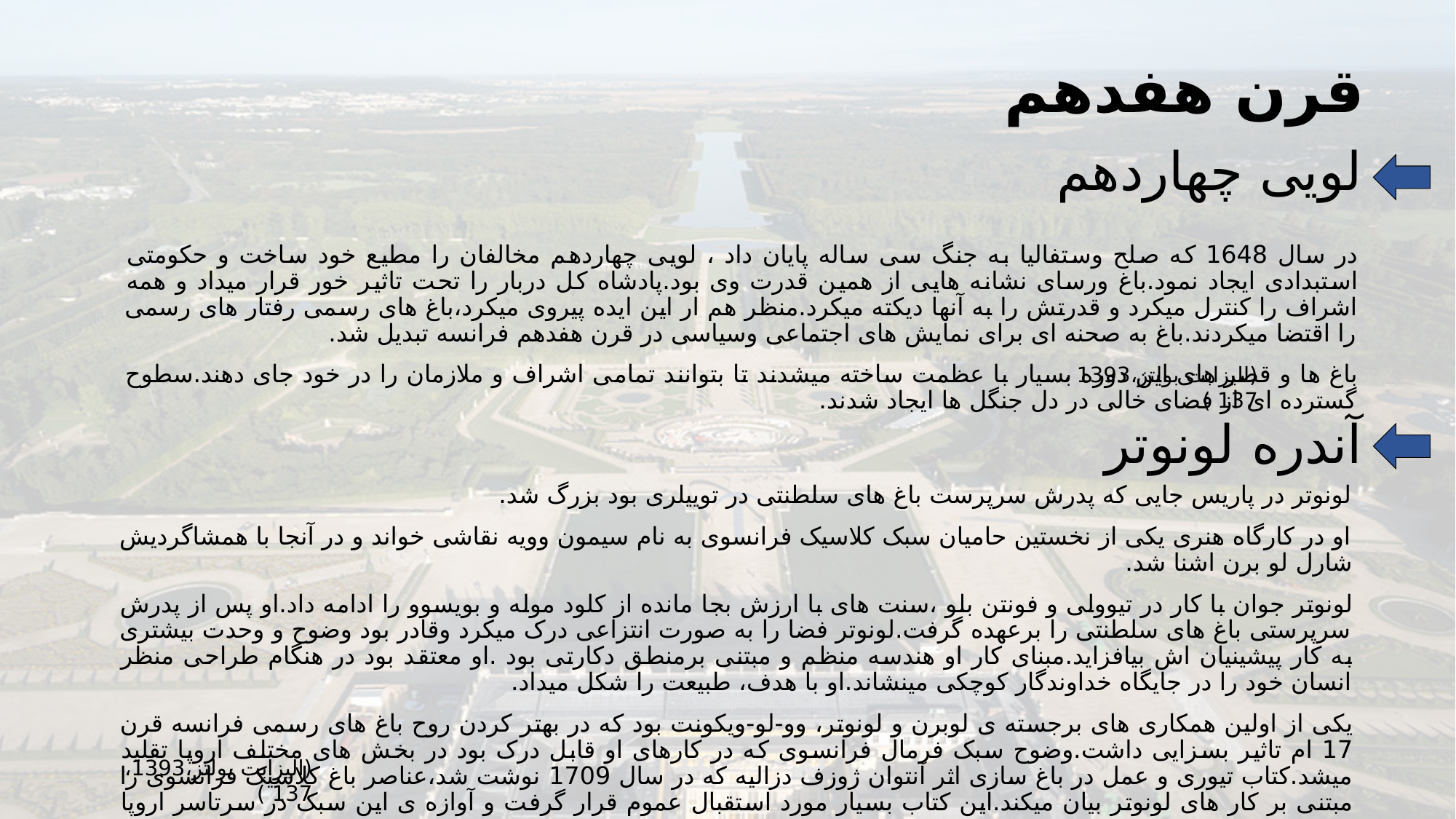

قرن هفدهم
لویی چهاردهم

در سال 1648 که صلح وستفالیا به جنگ سی ساله پایان داد ، لویی چهاردهم مخالفان را مطیع خود ساخت و حکومتی استبدادی ایجاد نمود.باغ ورسای نشانه هایی از همین قدرت وی بود.پادشاه کل دربار را تحت تاثیر خور قرار میداد و همه اشراف را کنترل میکرد و قدرتش را به آنها دیکته میکرد.منظر هم ار این ایده پیروی میکرد،باغ های رسمی رفتار های رسمی را اقتضا میکردند.باغ به صحنه ای برای نمایش های اجتماعی وسیاسی در قرن هفدهم فرانسه تبدیل شد.
باغ ها و قصر های این دوره بسیار با عظمت ساخته میشدند تا بتوانند تمامی اشراف و ملازمان را در خود جای دهند.سطوح گسترده ای از فضای خالی در دل جنگل ها ایجاد شدند.
(الیزابت بولتز،1393 ، 137 )
# آندره لونوتر

لونوتر در پاریس جایی که پدرش سرپرست باغ های سلطنتی در توییلری بود بزرگ شد.
او در کارگاه هنری یکی از نخستین حامیان سبک کلاسیک فرانسوی به نام سیمون وویه نقاشی خواند و در آنجا با همشاگردیش شارل لو برن اشنا شد.
لونوتر جوان با کار در تیوولی و فونتن بلو ،سنت های با ارزش بجا مانده از کلود موله و بویسوو را ادامه داد.او پس از پدرش سرپرستی باغ های سلطنتی را برعهده گرفت.لونوتر فضا را به صورت انتزاعی درک میکرد وقادر بود وضوح و وحدت بیشتری به کار پیشینیان اش بیافزاید.مبنای کار او هندسه منظم و مبتنی برمنطق دکارتی بود .او معتقد بود در هنگام طراحی منظر انسان خود را در جایگاه خداوندگار کوچکی مینشاند.او با هدف، طبیعت را شکل میداد.
یکی از اولین همکاری های برجسته ی لوبرن و لونوتر، وو-لو-ویکونت بود که در بهتر کردن روح باغ های رسمی فرانسه قرن 17 ام تاثیر بسزایی داشت.وضوح سبک فرمال فرانسوی که در کارهای او قابل درک بود در بخش های مختلف اروپا تقلید میشد.کتاب تیوری و عمل در باغ سازی اثر آنتوان ژوزف دزالیه که در سال 1709 نوشت شد،عناصر باغ کلاسیک فرانسوی را مبتنی بر کار های لونوتر بیان میکند.این کتاب بسیار مورد استقبال عموم قرار گرفت و آوازه ی این سبک در سرتاسر اروپا پخش شد.

(الیزابت بولتز،1393،  137 )